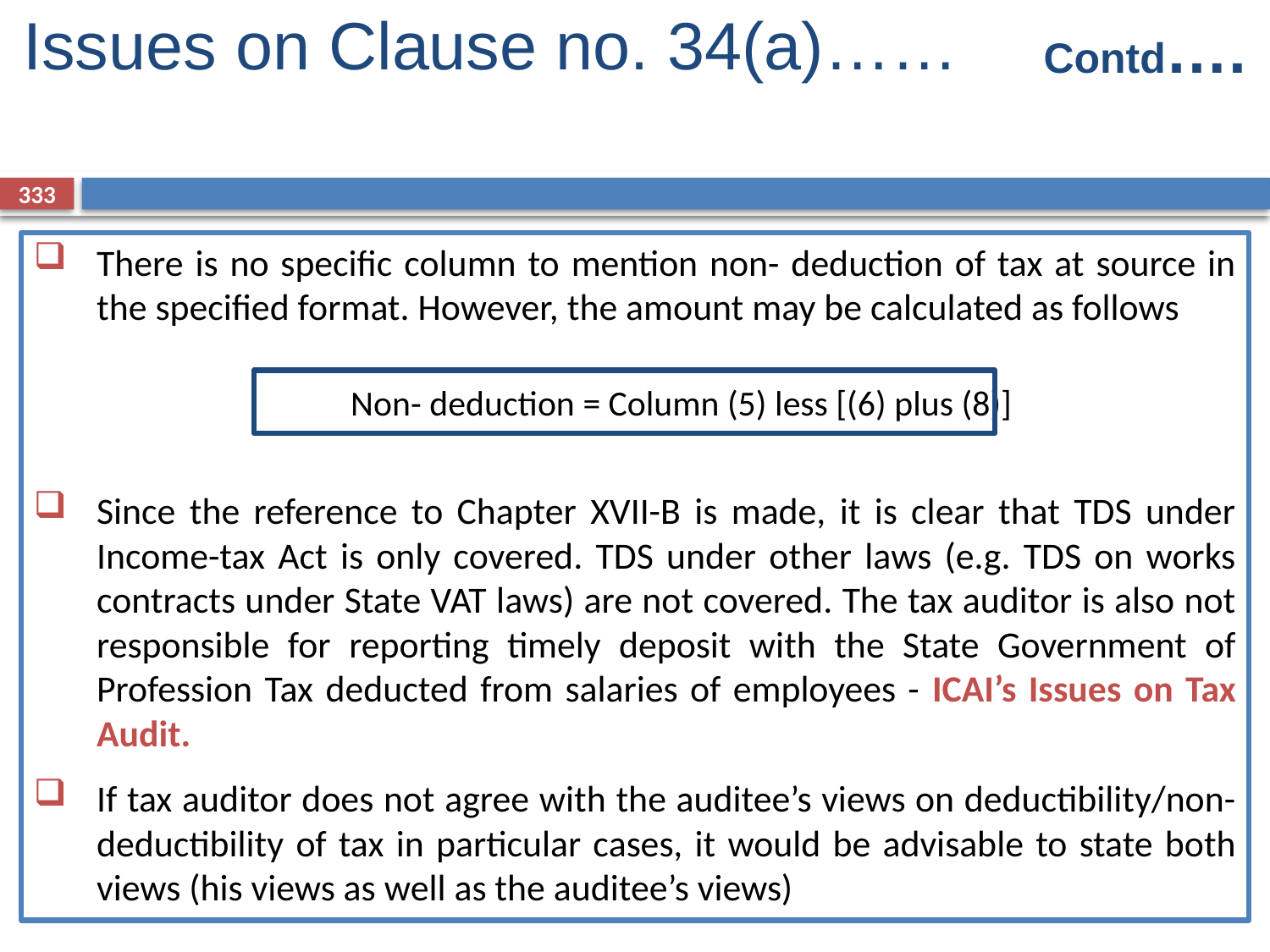

Contd….
# Issues on Clause no. 34(a)……
333
There is no specific column to mention non- deduction of tax at source in the specified format. However, the amount may be calculated as follows

			Non- deduction = Column (5) less [(6) plus (8)]

Since the reference to Chapter XVII-B is made, it is clear that TDS under Income-tax Act is only covered. TDS under other laws (e.g. TDS on works contracts under State VAT laws) are not covered. The tax auditor is also not responsible for reporting timely deposit with the State Government of Profession Tax deducted from salaries of employees - ICAI’s Issues on Tax Audit.
If tax auditor does not agree with the auditee’s views on deductibility/non-deductibility of tax in particular cases, it would be advisable to state both views (his views as well as the auditee’s views)